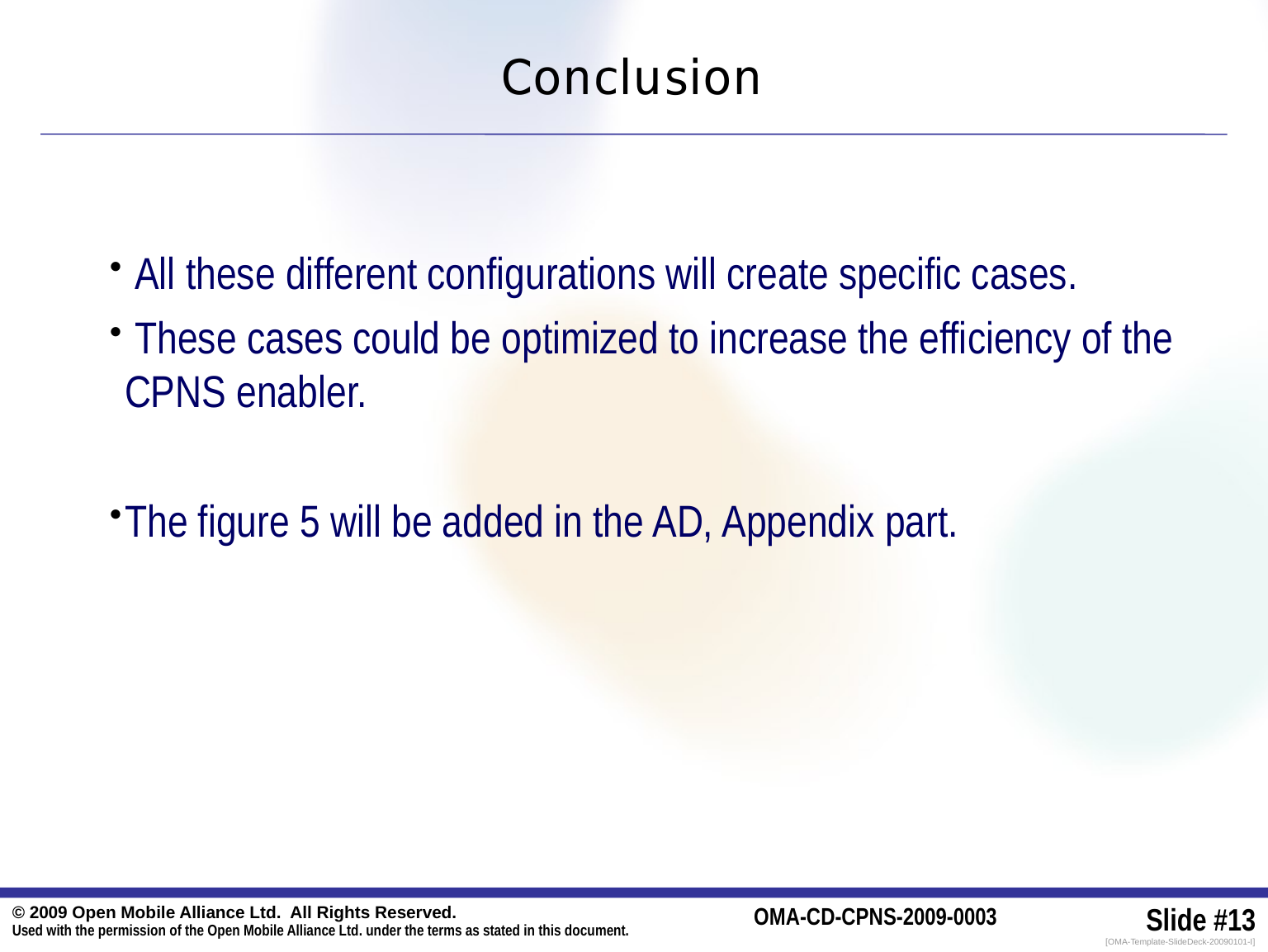

# Conclusion
 All these different configurations will create specific cases.
 These cases could be optimized to increase the efficiency of the CPNS enabler.

The figure 5 will be added in the AD, Appendix part.